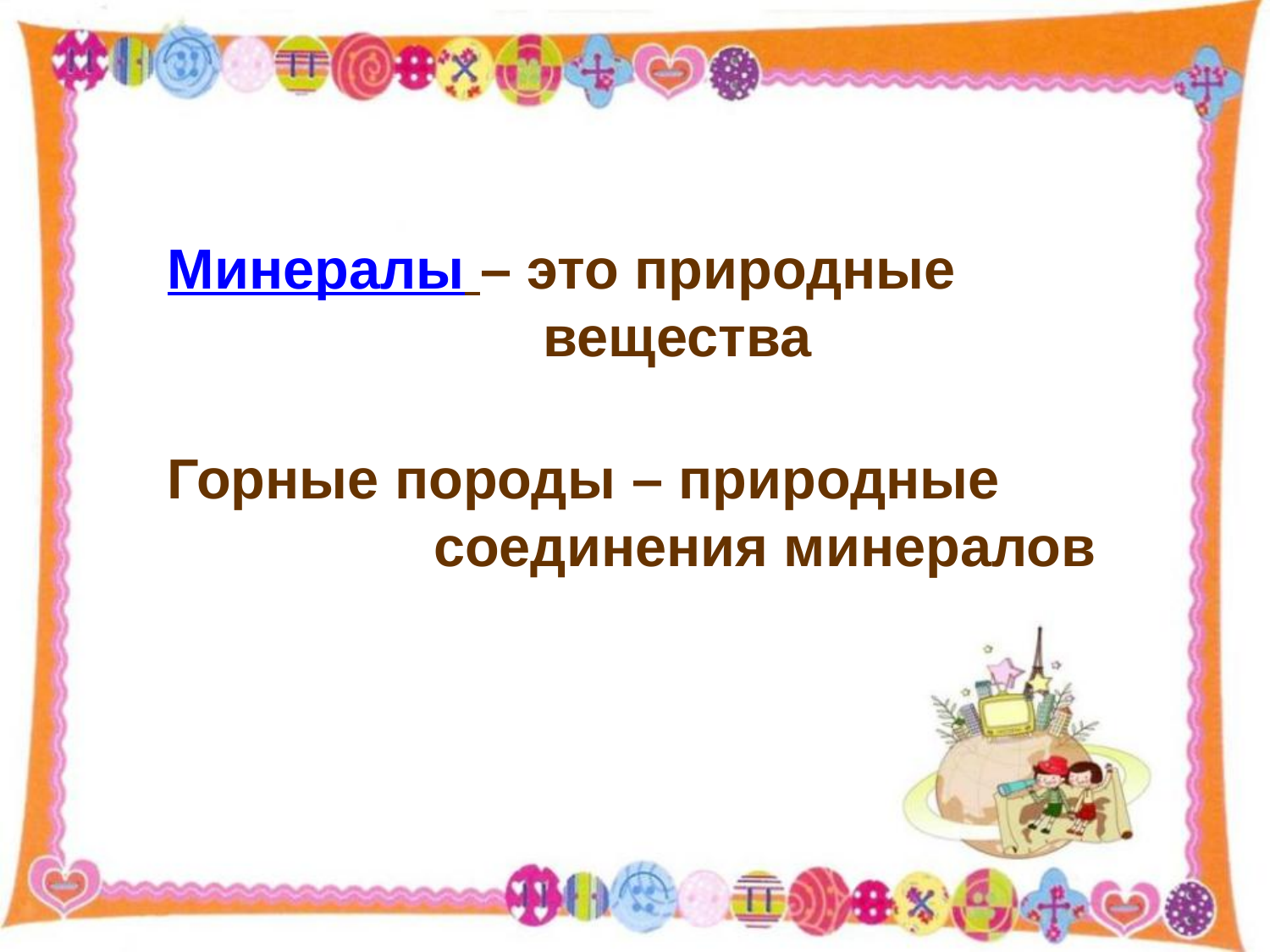

Минералы – это природные
                        вещества
Горные породы – природные
                 соединения минералов